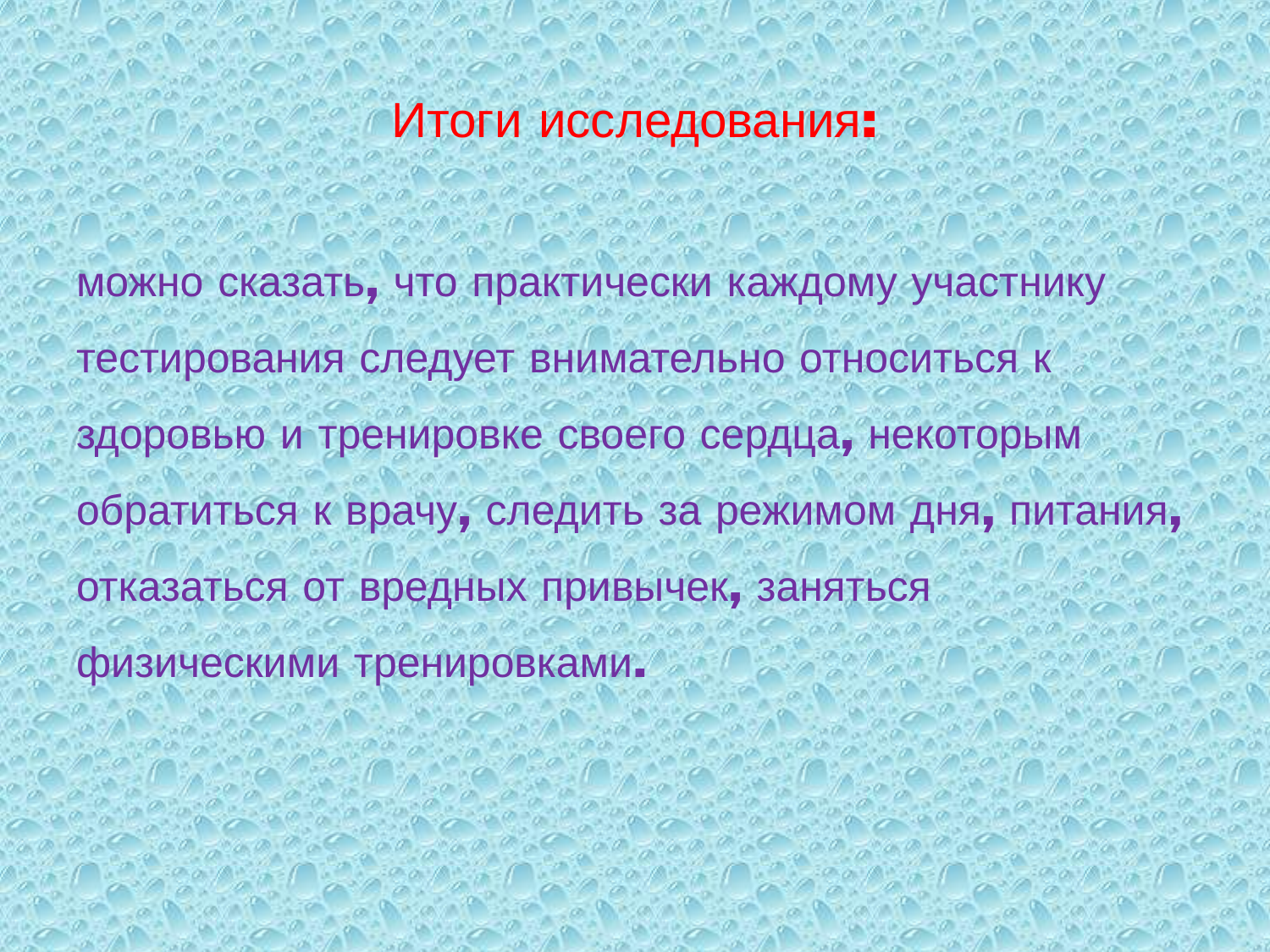

# Итоги исследования:
можно сказать, что практически каждому участнику тестирования следует внимательно относиться к здоровью и тренировке своего сердца, некоторым обратиться к врачу, следить за режимом дня, питания, отказаться от вредных привычек, заняться физическими тренировками.